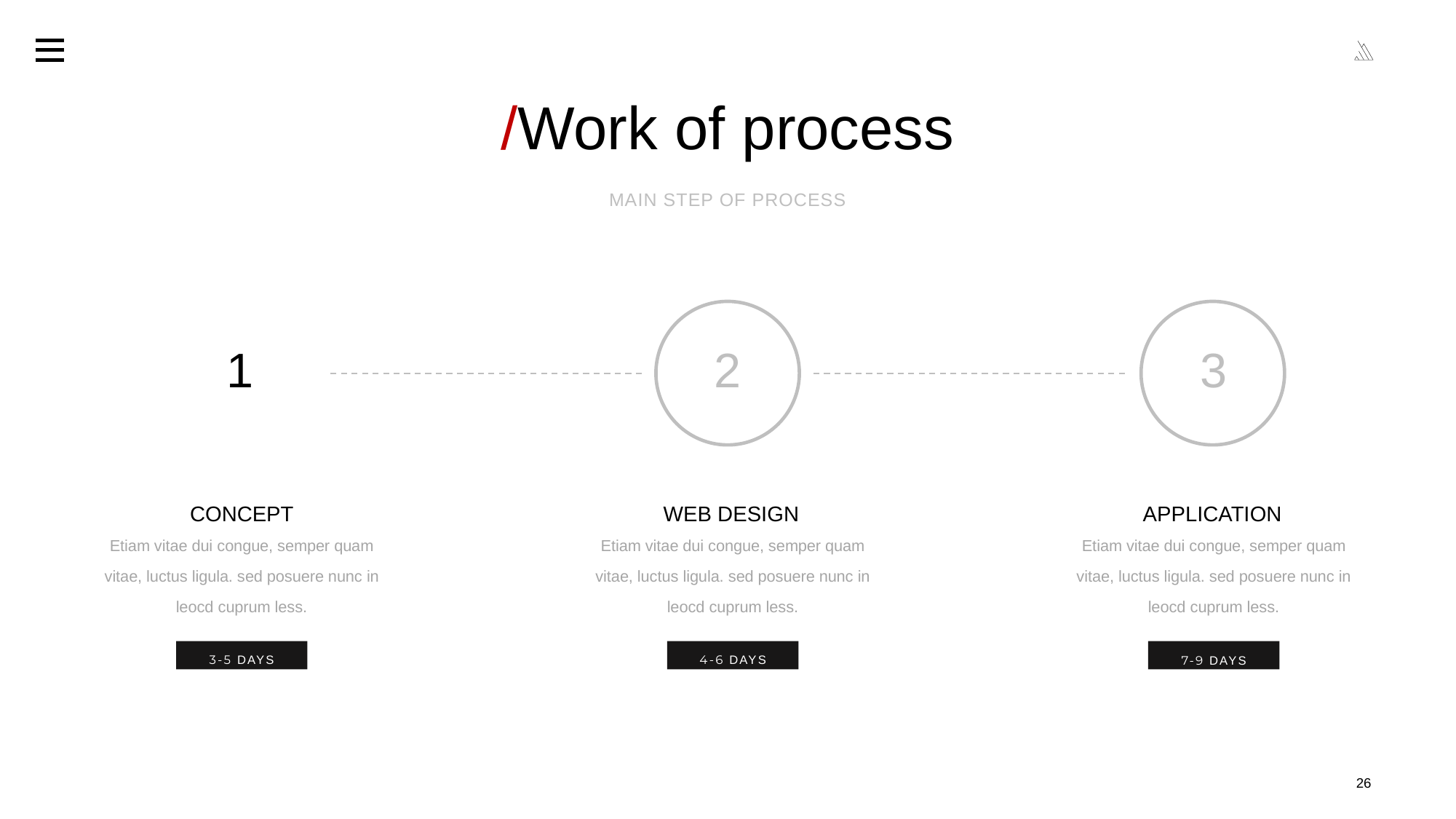

/Work of process

MAIN STEP OF PROCESS

2

3

1
CONCEPT
WEB DESIGN
APPLICATION
Etiam vitae dui congue, semper quam vitae, luctus ligula. sed posuere nunc in leocd cuprum less.
Etiam vitae dui congue, semper quam vitae, luctus ligula. sed posuere nunc in leocd cuprum less.
Etiam vitae dui congue, semper quam vitae, luctus ligula. sed posuere nunc in leocd cuprum less.
3-5 DAYS
4-6 DAYS
7-9 DAYS